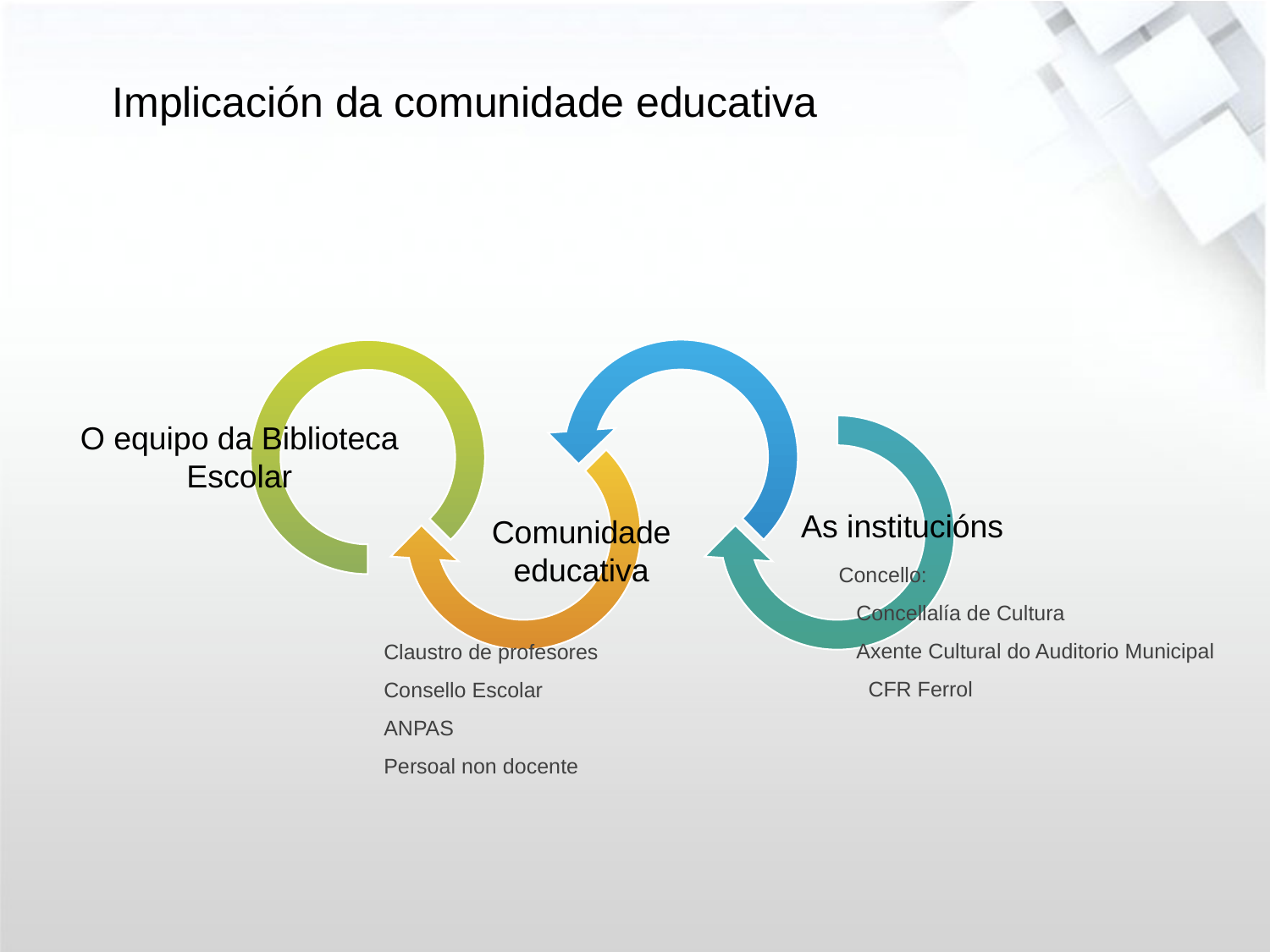

Implicación da comunidade educativa

O equipo da Biblioteca Escolar
As institucións
Comunidade educativa
Concello:
   Concellalía de Cultura
   Axente Cultural do Auditorio Municipal        CFR Ferrol
Claustro de profesores
Consello Escolar
ANPAS
Persoal non docente